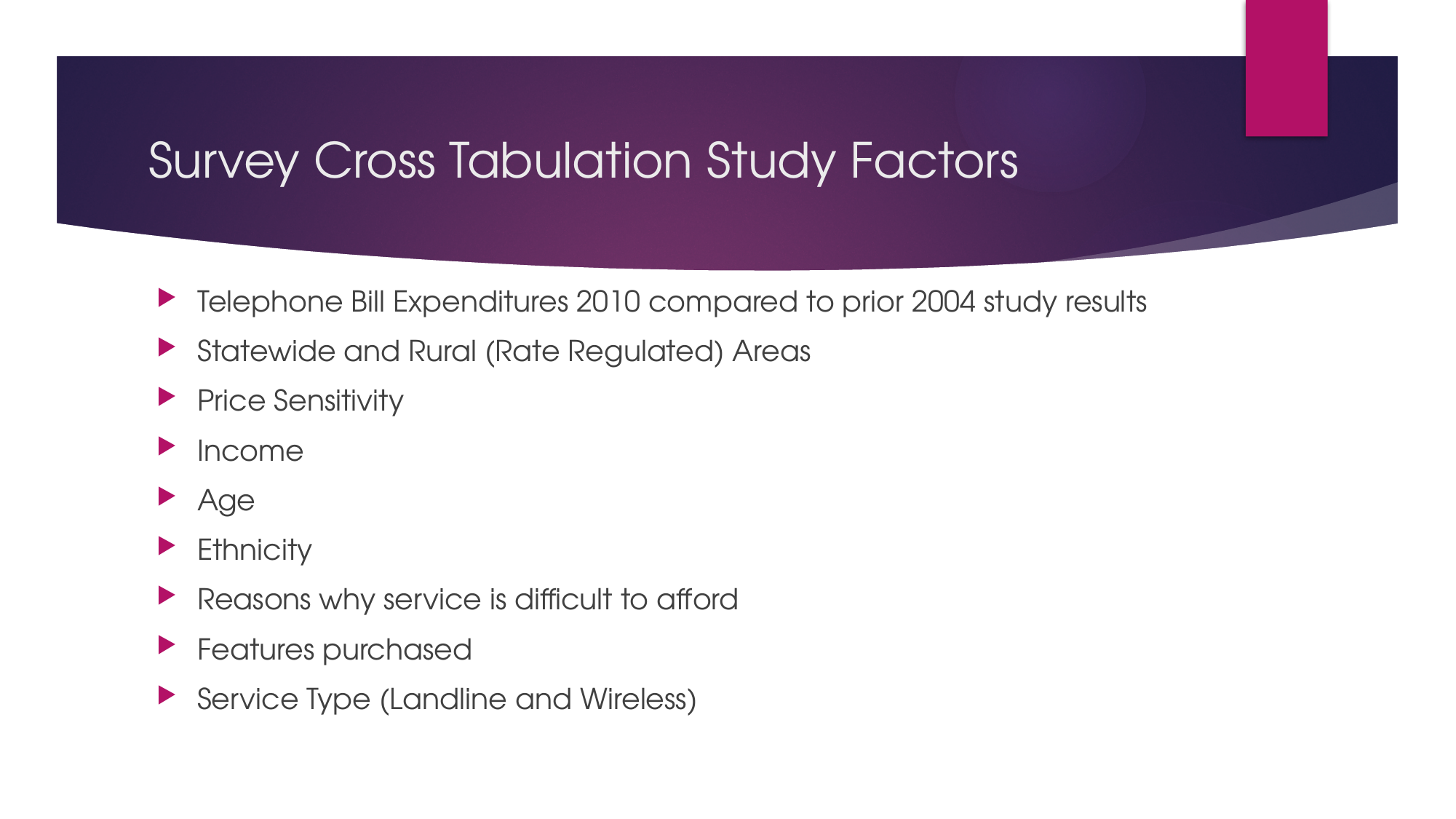

# Survey Cross Tabulation Study Factors
Telephone Bill Expenditures 2010 compared to prior 2004 study results
Statewide and Rural (Rate Regulated) Areas
Price Sensitivity
Income
Age
Ethnicity
Reasons why service is difficult to afford
Features purchased
Service Type (Landline and Wireless)